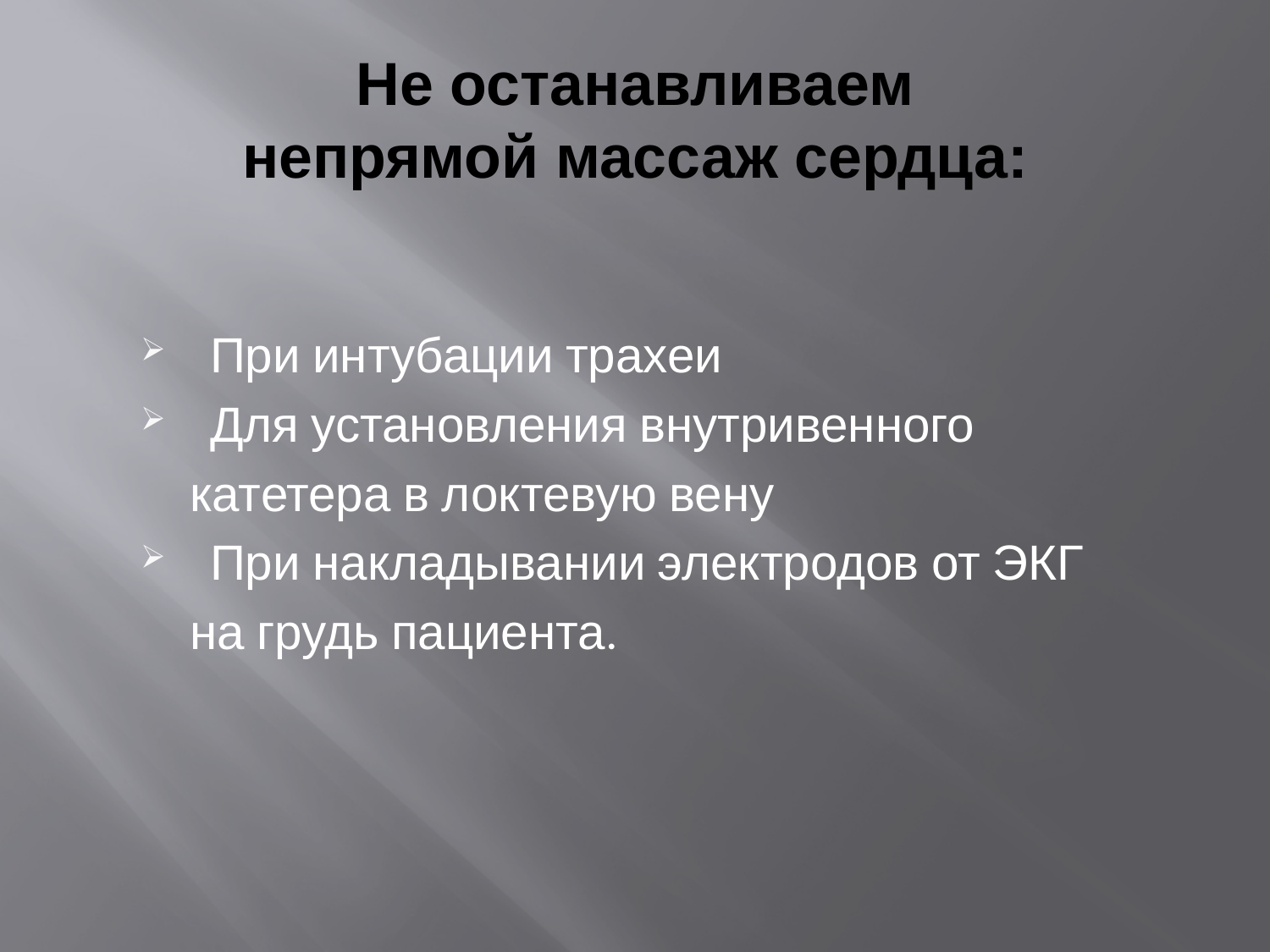

# Не останавливаем непрямой массаж сердца:
 При интубации трахеи
 Для установления внутривенного
    катетера в локтевую вену
 При накладывании электродов от ЭКГ
    на грудь пациента.